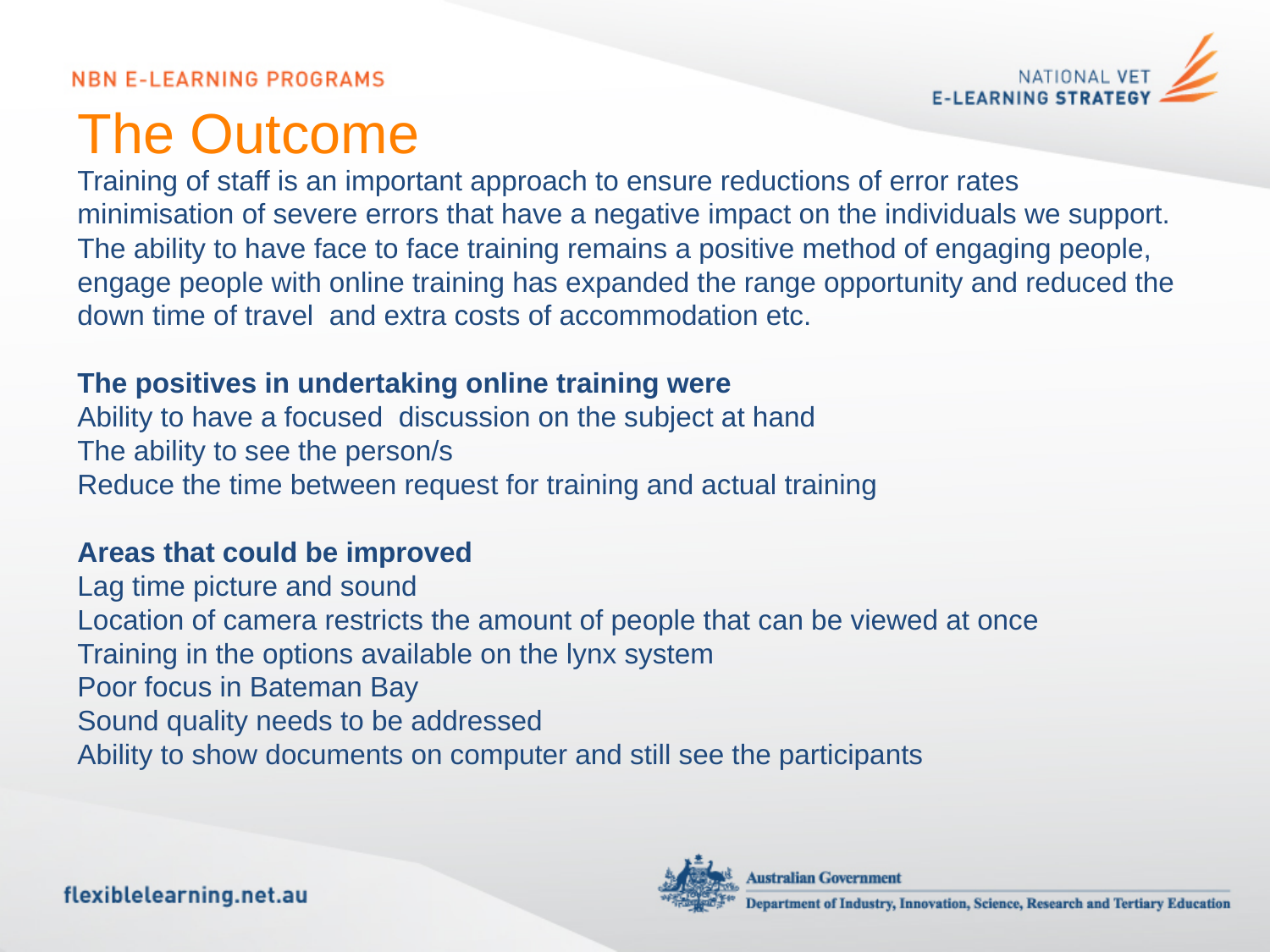

# The Outcome
Training of staff is an important approach to ensure reductions of error rates minimisation of severe errors that have a negative impact on the individuals we support.  The ability to have face to face training remains a positive method of engaging people, engage people with online training has expanded the range opportunity and reduced the down time of travel  and extra costs of accommodation etc.

The positives in undertaking online training were
Ability to have a focused  discussion on the subject at hand
The ability to see the person/s
Reduce the time between request for training and actual training

Areas that could be improved
Lag time picture and sound
Location of camera restricts the amount of people that can be viewed at once
Training in the options available on the lynx system
Poor focus in Bateman Bay
Sound quality needs to be addressed
Ability to show documents on computer and still see the participants